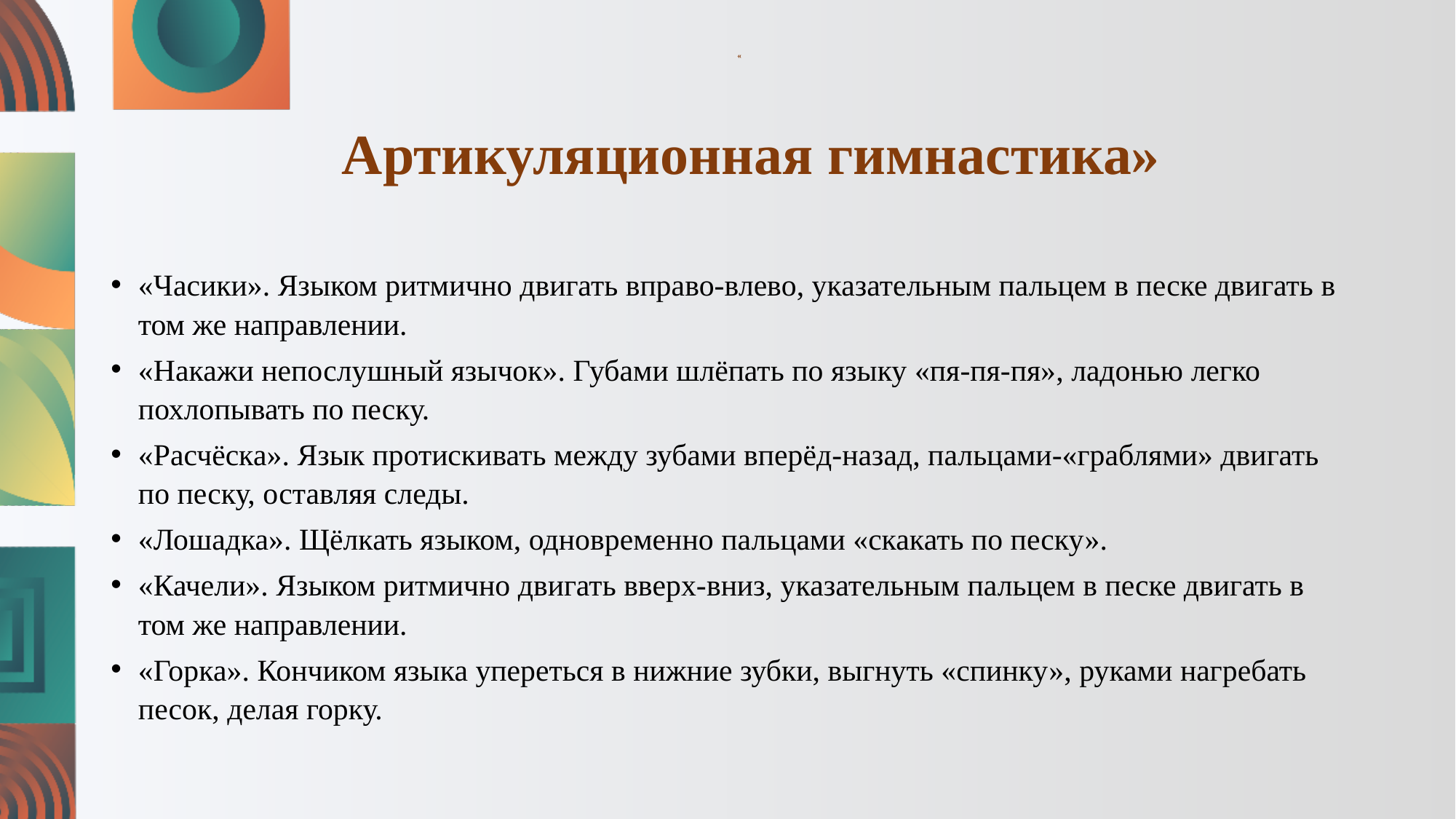

# « Артикуляционная гимнастика»

«Часики». Языком ритмично двигать вправо-влево, указательным пальцем в песке двигать в том же направлении.
«Накажи непослушный язычок». Губами шлёпать по языку «пя-пя-пя», ладонью легко похлопывать по песку.
«Расчёска». Язык протискивать между зубами вперёд-назад, пальцами-«граблями» двигать по песку, оставляя следы.
«Лошадка». Щёлкать языком, одновременно пальцами «скакать по песку».
«Качели». Языком ритмично двигать вверх-вниз, указательным пальцем в песке двигать в том же направлении.
«Горка». Кончиком языка упереться в нижние зубки, выгнуть «спинку», руками нагребать песок, делая горку.